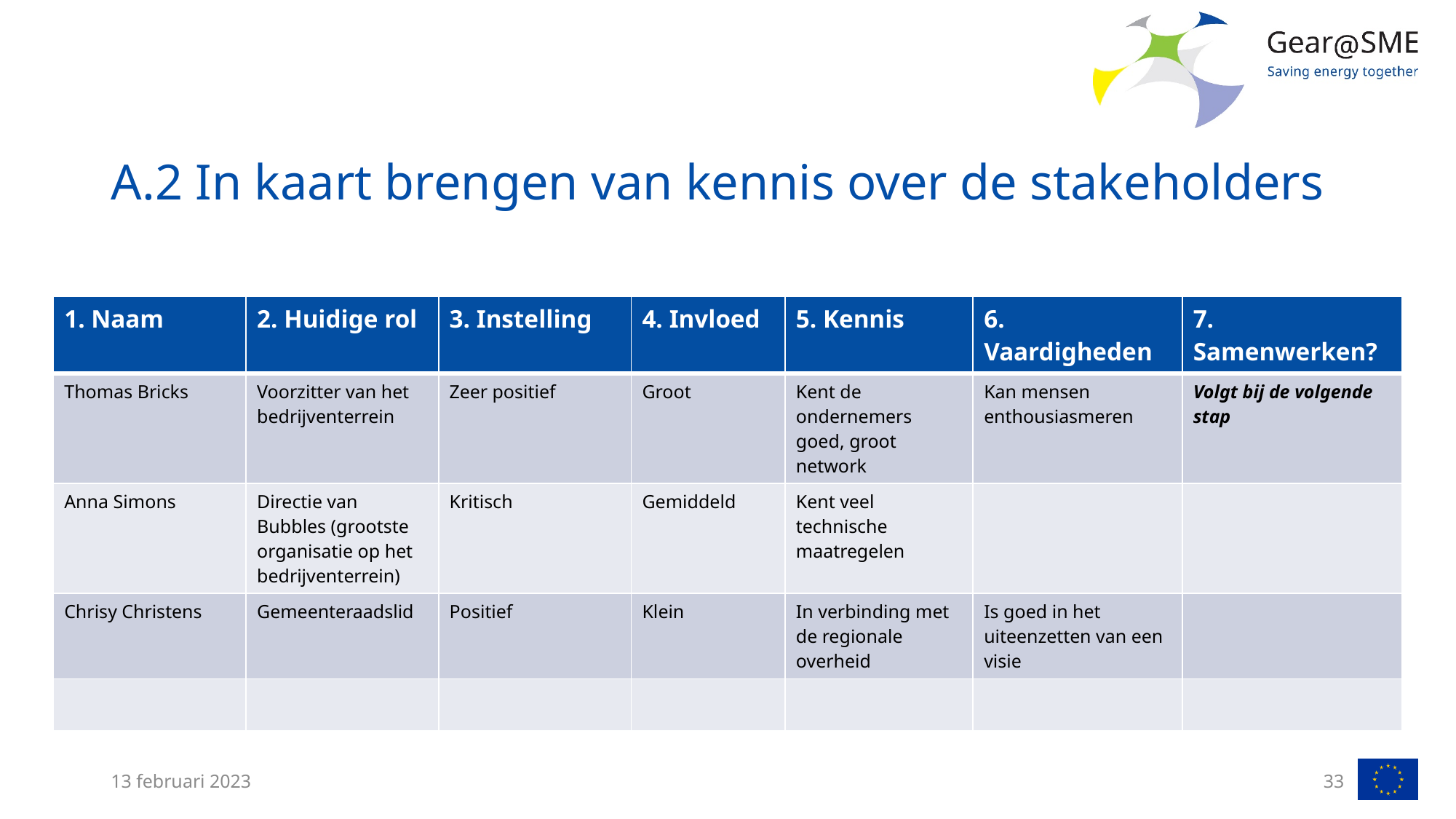

# A.2 In kaart brengen van kennis over de stakeholders
| 1. Naam | 2. Huidige rol | 3. Instelling | 4. Invloed | 5. Kennis | 6. Vaardigheden | 7. Samenwerken? |
| --- | --- | --- | --- | --- | --- | --- |
| Thomas Bricks | Voorzitter van het bedrijventerrein | Zeer positief | Groot | Kent de ondernemers goed, groot network | Kan mensen enthousiasmeren | Volgt bij de volgende stap |
| Anna Simons | Directie van Bubbles (grootste organisatie op het bedrijventerrein) | Kritisch | Gemiddeld | Kent veel technische maatregelen |  |  |
| Chrisy Christens | Gemeenteraadslid | Positief | Klein | In verbinding met de regionale overheid | Is goed in het uiteenzetten van een visie |  |
|  |  |  |  |  |  |  |
13 februari 2023
33